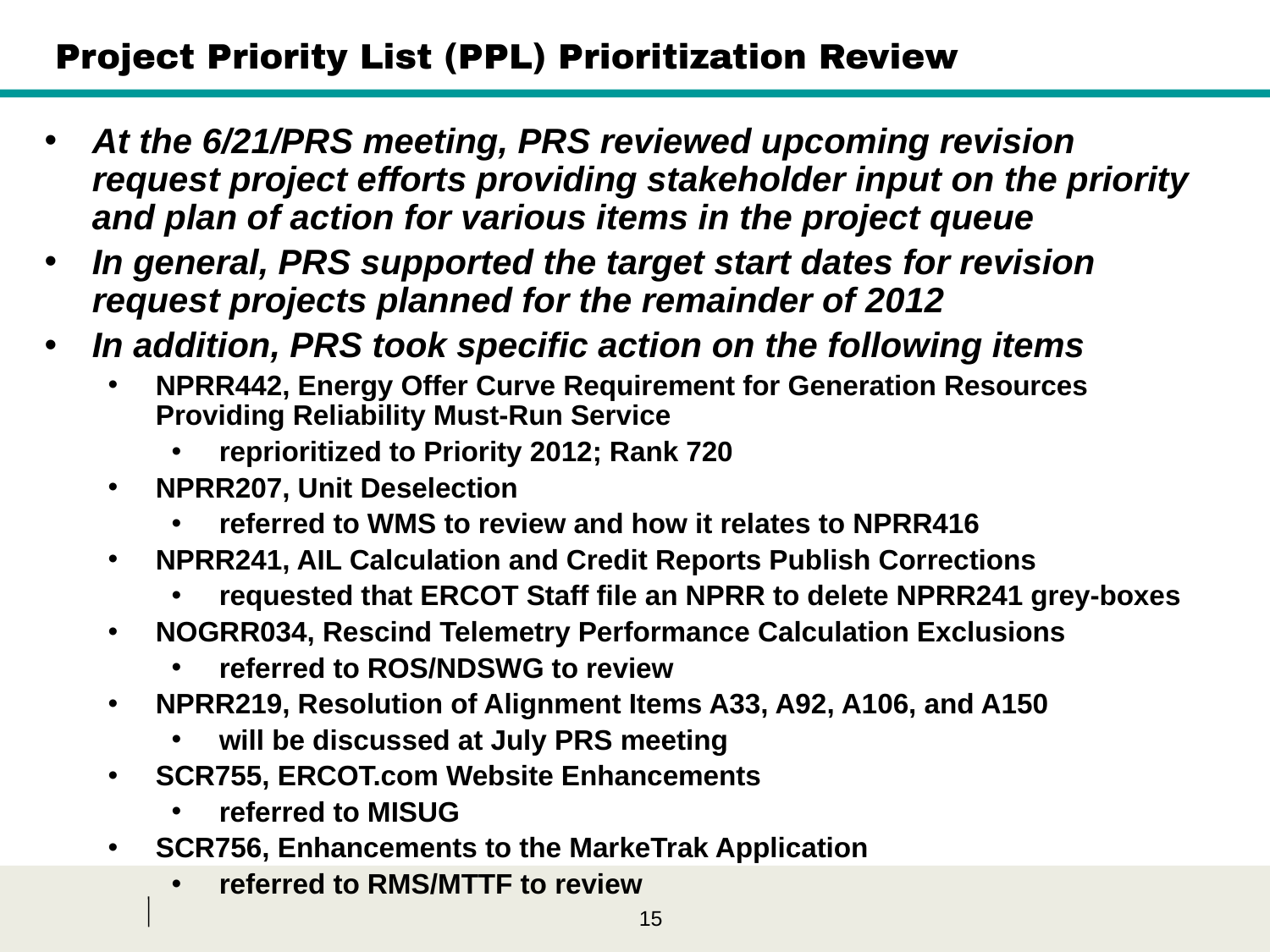

Project Priority List (PPL) Prioritization Review
At the 6/21/PRS meeting, PRS reviewed upcoming revision request project efforts providing stakeholder input on the priority and plan of action for various items in the project queue
In general, PRS supported the target start dates for revision request projects planned for the remainder of 2012
In addition, PRS took specific action on the following items
NPRR442, Energy Offer Curve Requirement for Generation Resources Providing Reliability Must-Run Service
reprioritized to Priority 2012; Rank 720
NPRR207, Unit Deselection
referred to WMS to review and how it relates to NPRR416
NPRR241, AIL Calculation and Credit Reports Publish Corrections
requested that ERCOT Staff file an NPRR to delete NPRR241 grey-boxes
NOGRR034, Rescind Telemetry Performance Calculation Exclusions
referred to ROS/NDSWG to review
NPRR219, Resolution of Alignment Items A33, A92, A106, and A150
will be discussed at July PRS meeting
SCR755, ERCOT.com Website Enhancements
referred to MISUG
SCR756, Enhancements to the MarkeTrak Application
referred to RMS/MTTF to review